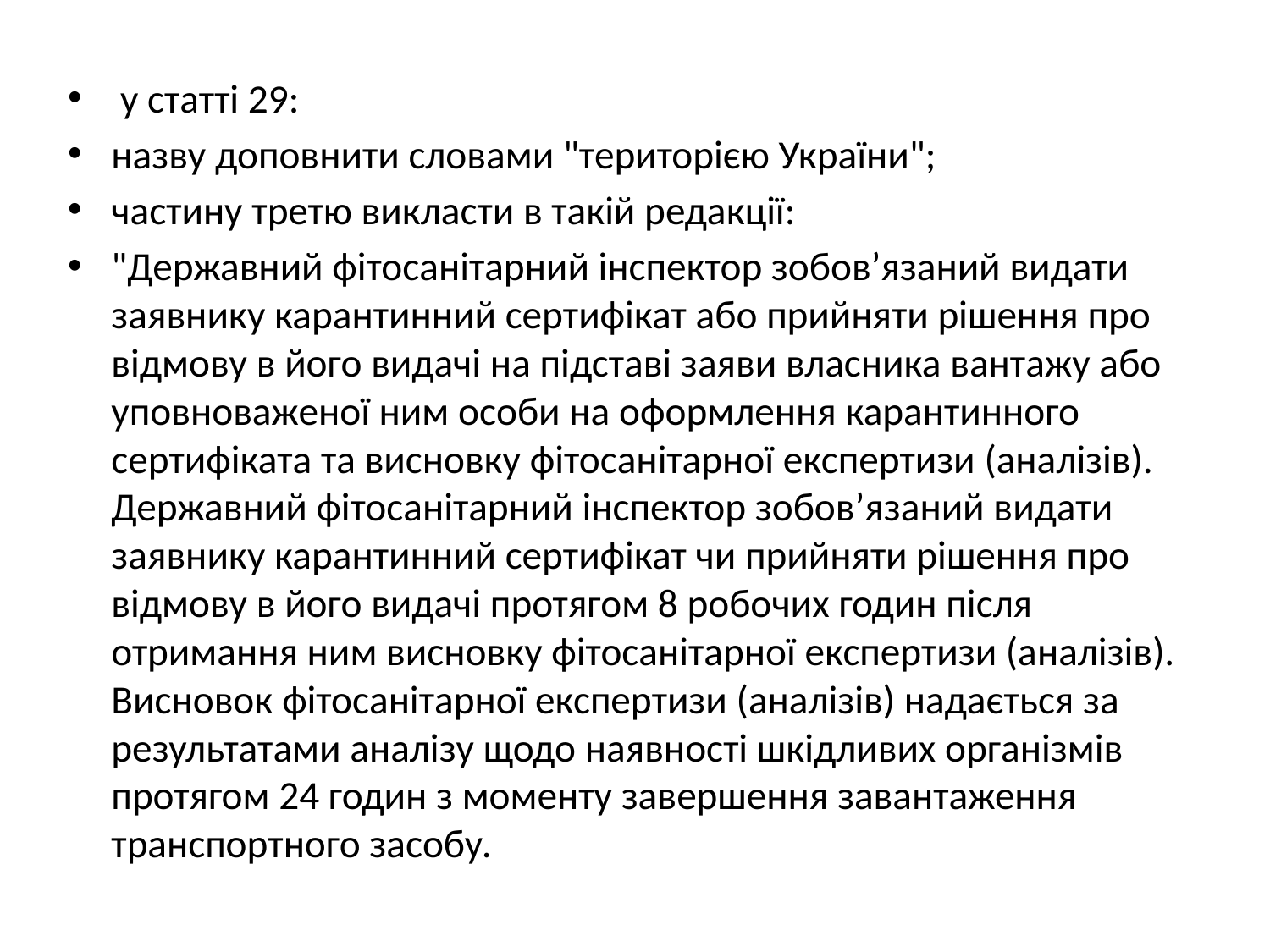

у статті 29:
назву доповнити словами "територією України";
частину третю викласти в такій редакції:
"Державний фітосанітарний інспектор зобов’язаний видати заявнику карантинний сертифікат або прийняти рішення про відмову в його видачі на підставі заяви власника вантажу або уповноваженої ним особи на оформлення карантинного сертифіката та висновку фітосанітарної експертизи (аналізів). Державний фітосанітарний інспектор зобов’язаний видати заявнику карантинний сертифікат чи прийняти рішення про відмову в його видачі протягом 8 робочих годин після отримання ним висновку фітосанітарної експертизи (аналізів). Висновок фітосанітарної експертизи (аналізів) надається за результатами аналізу щодо наявності шкідливих організмів протягом 24 годин з моменту завершення завантаження транспортного засобу.